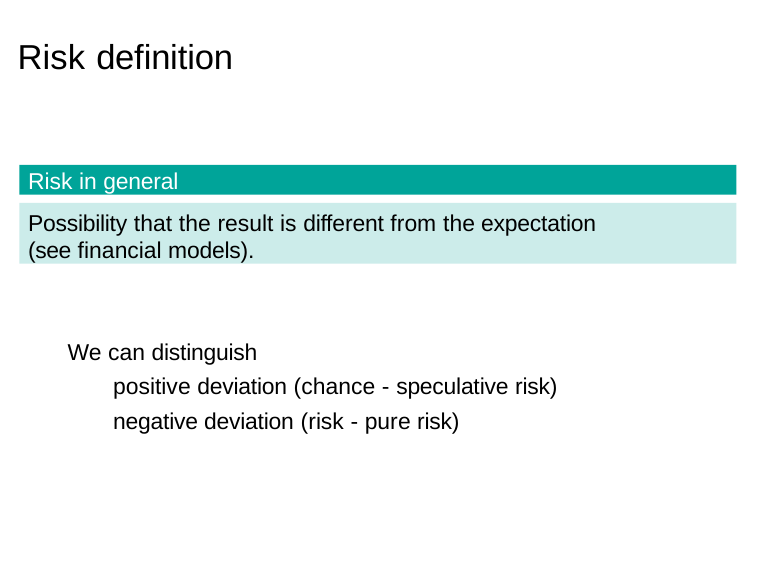

# Risk definition
Risk in general
Possibility that the result is different from the expectation (see financial models).
We can distinguish
positive deviation (chance - speculative risk) negative deviation (risk - pure risk)